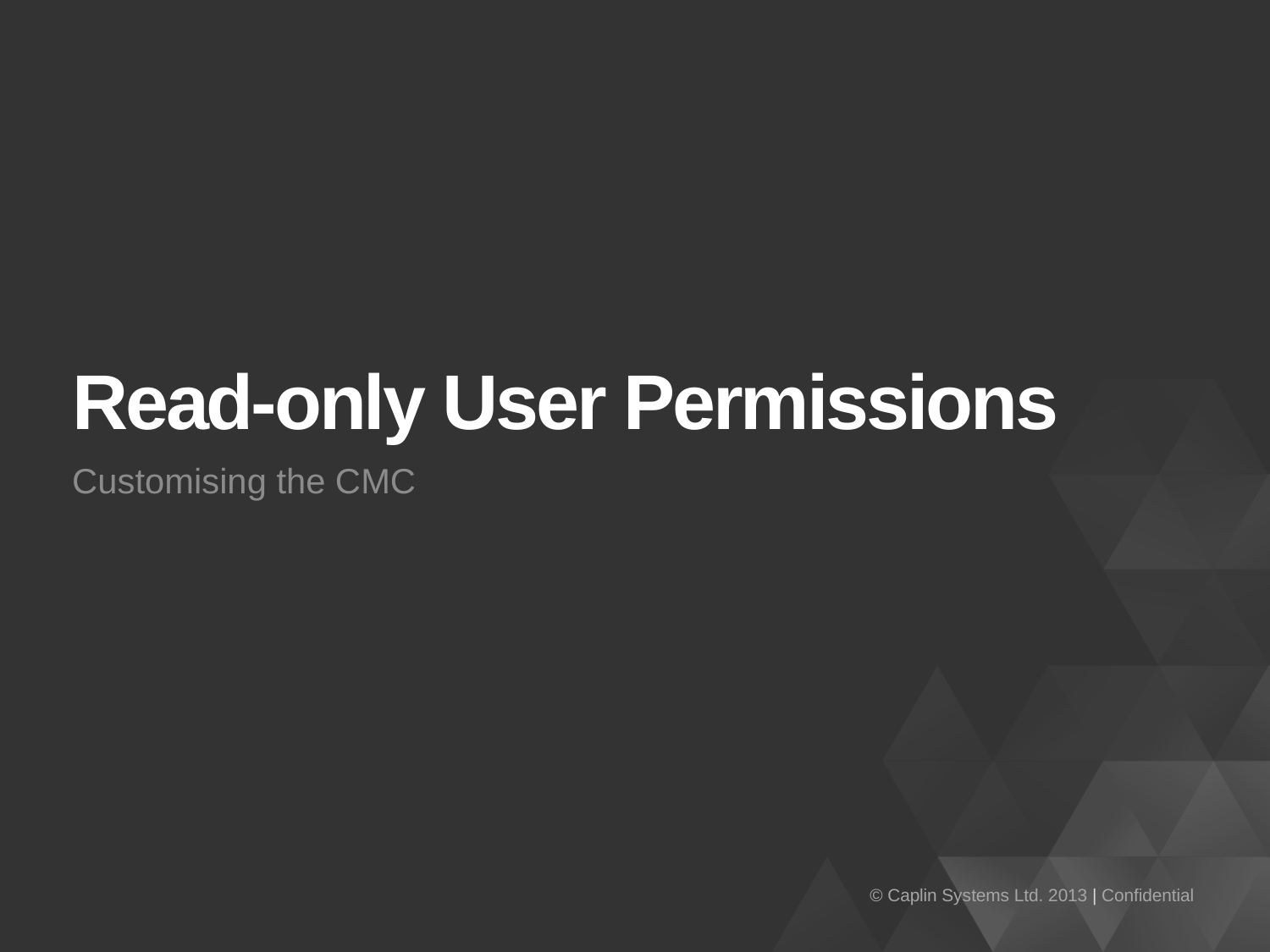

# Read-only User Permissions
Customising the CMC